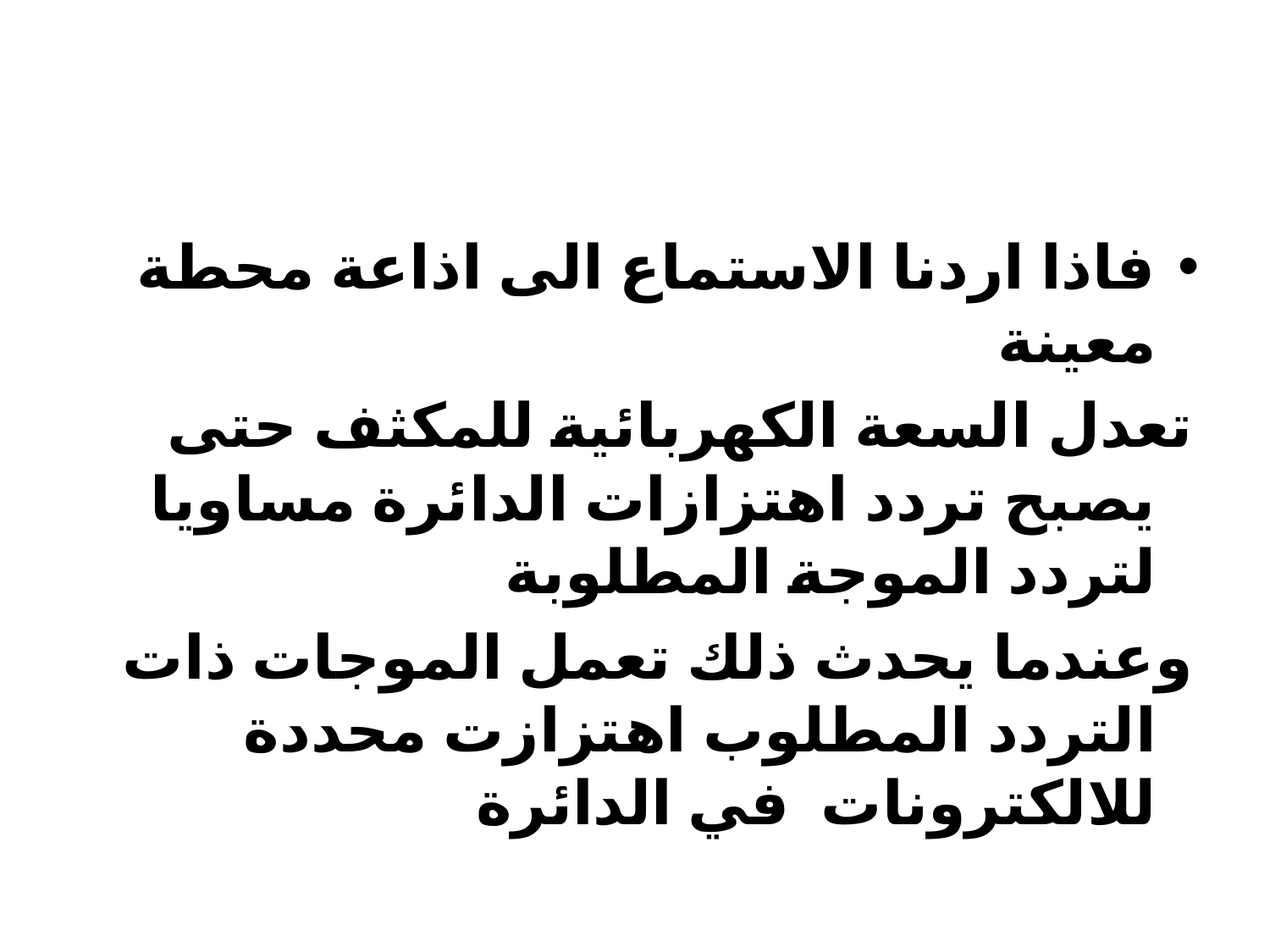

فاذا اردنا الاستماع الى اذاعة محطة معينة
تعدل السعة الكهربائية للمكثف حتى يصبح تردد اهتزازات الدائرة مساويا لتردد الموجة المطلوبة
وعندما يحدث ذلك تعمل الموجات ذات التردد المطلوب اهتزازت محددة للالكترونات  في الدائرة